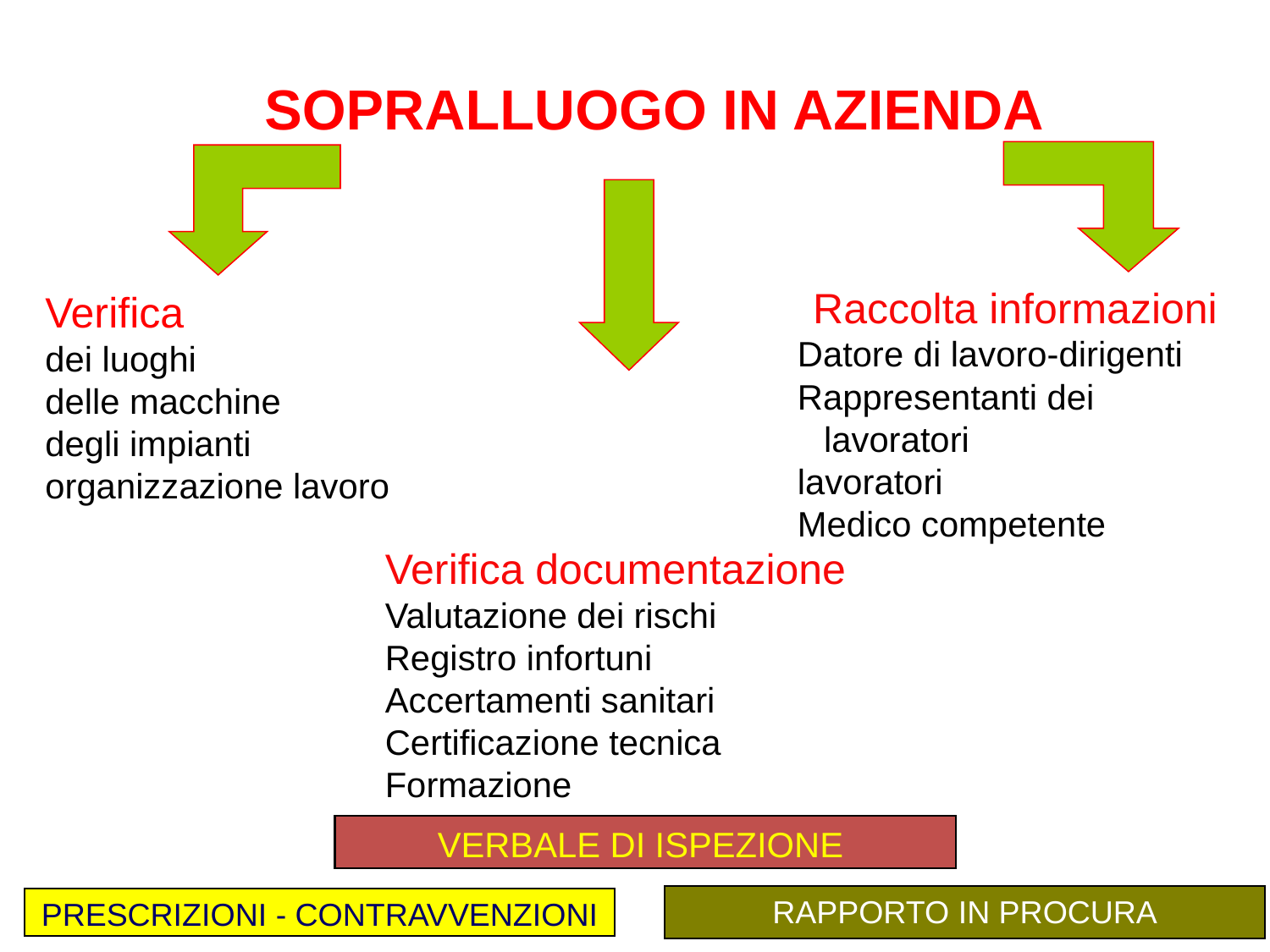

SOPRALLUOGO IN AZIENDA

Raccolta informazioni
Datore di lavoro-dirigenti
Rappresentanti dei lavoratori
lavoratori
Medico competente
Verifica
dei luoghi
delle macchine
degli impianti
organizzazione lavoro
Verifica documentazione
Valutazione dei rischi
Registro infortuni
Accertamenti sanitari
Certificazione tecnica
Formazione
VERBALE DI ISPEZIONE
RAPPORTO IN PROCURA
PRESCRIZIONI - CONTRAVVENZIONI